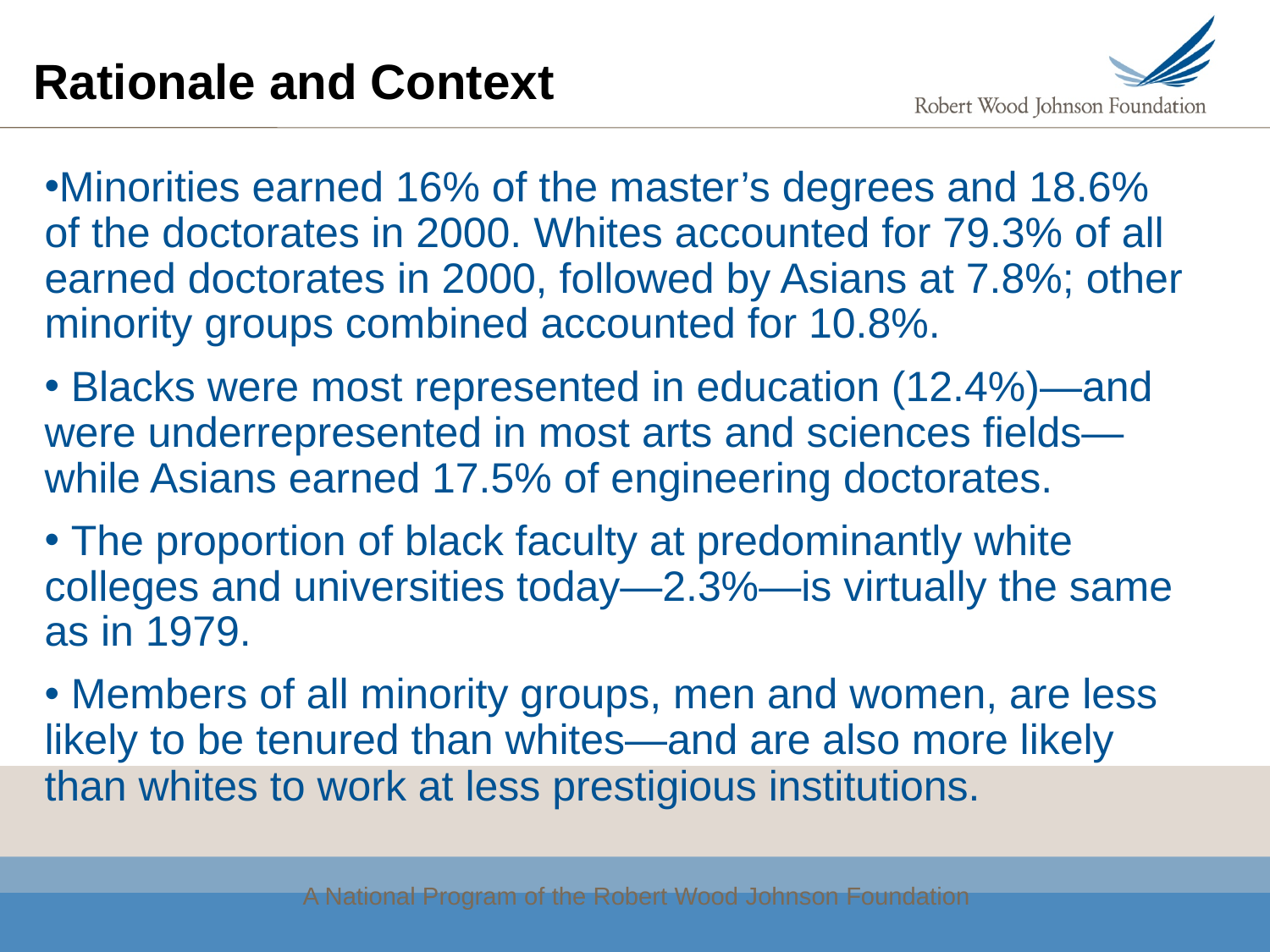

# Rationale and Context
Minorities earned 16% of the master’s degrees and 18.6% of the doctorates in 2000. Whites accounted for 79.3% of all earned doctorates in 2000, followed by Asians at 7.8%; other minority groups combined accounted for 10.8%.
 Blacks were most represented in education (12.4%)—and were underrepresented in most arts and sciences fields—while Asians earned 17.5% of engineering doctorates.
 The proportion of black faculty at predominantly white colleges and universities today—2.3%—is virtually the same as in 1979.
 Members of all minority groups, men and women, are less likely to be tenured than whites—and are also more likely than whites to work at less prestigious institutions.